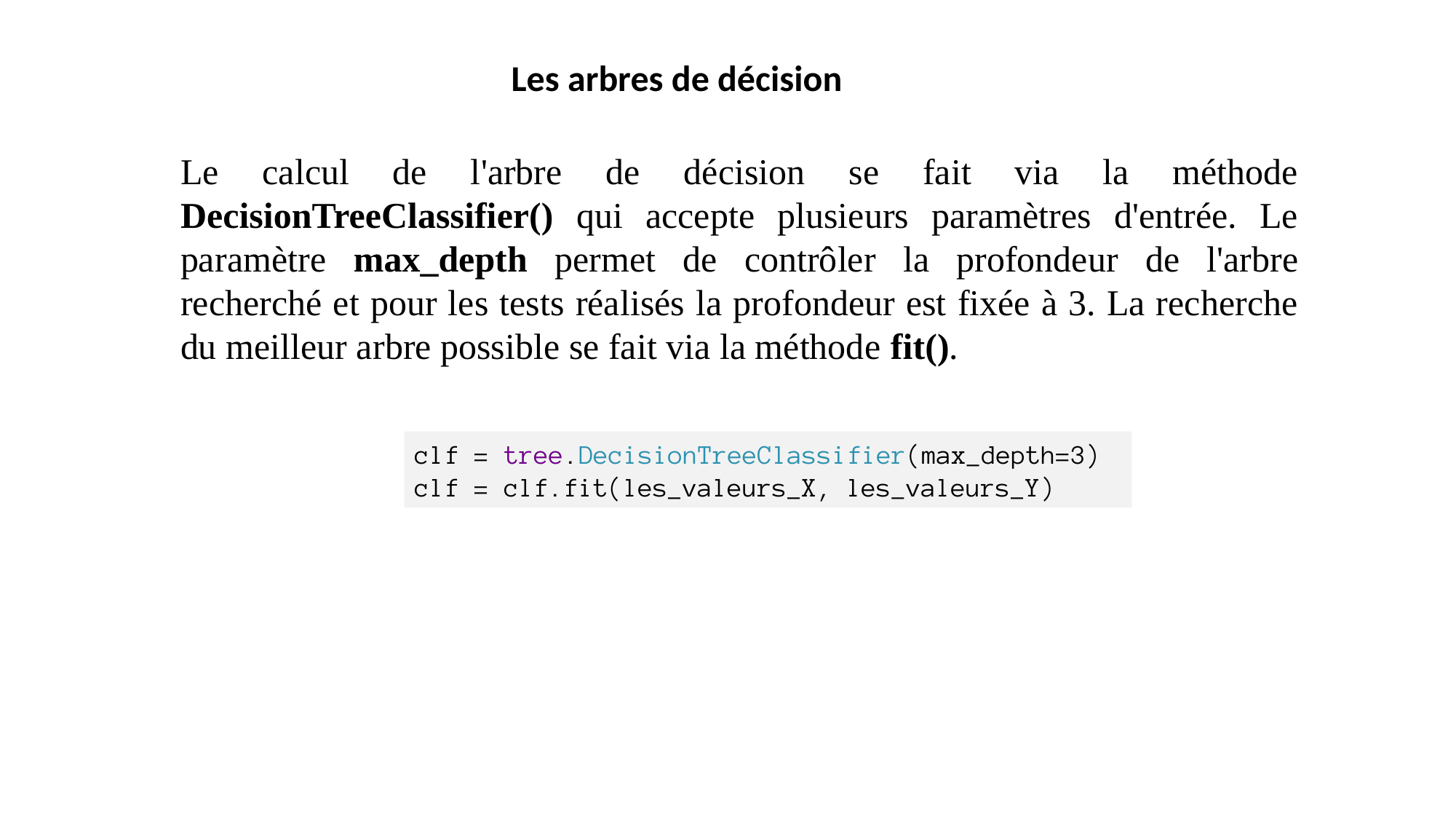

Les arbres de décision
Le calcul de l'arbre de décision se fait via la méthode DecisionTreeClassifier() qui accepte plusieurs paramètres d'entrée. Le paramètre max_depth permet de contrôler la profondeur de l'arbre recherché et pour les tests réalisés la profondeur est fixée à 3. La recherche du meilleur arbre possible se fait via la méthode fit().
clf = tree.DecisionTreeClassifier(max_depth=3)
clf = clf.fit(les_valeurs_X, les_valeurs_Y)